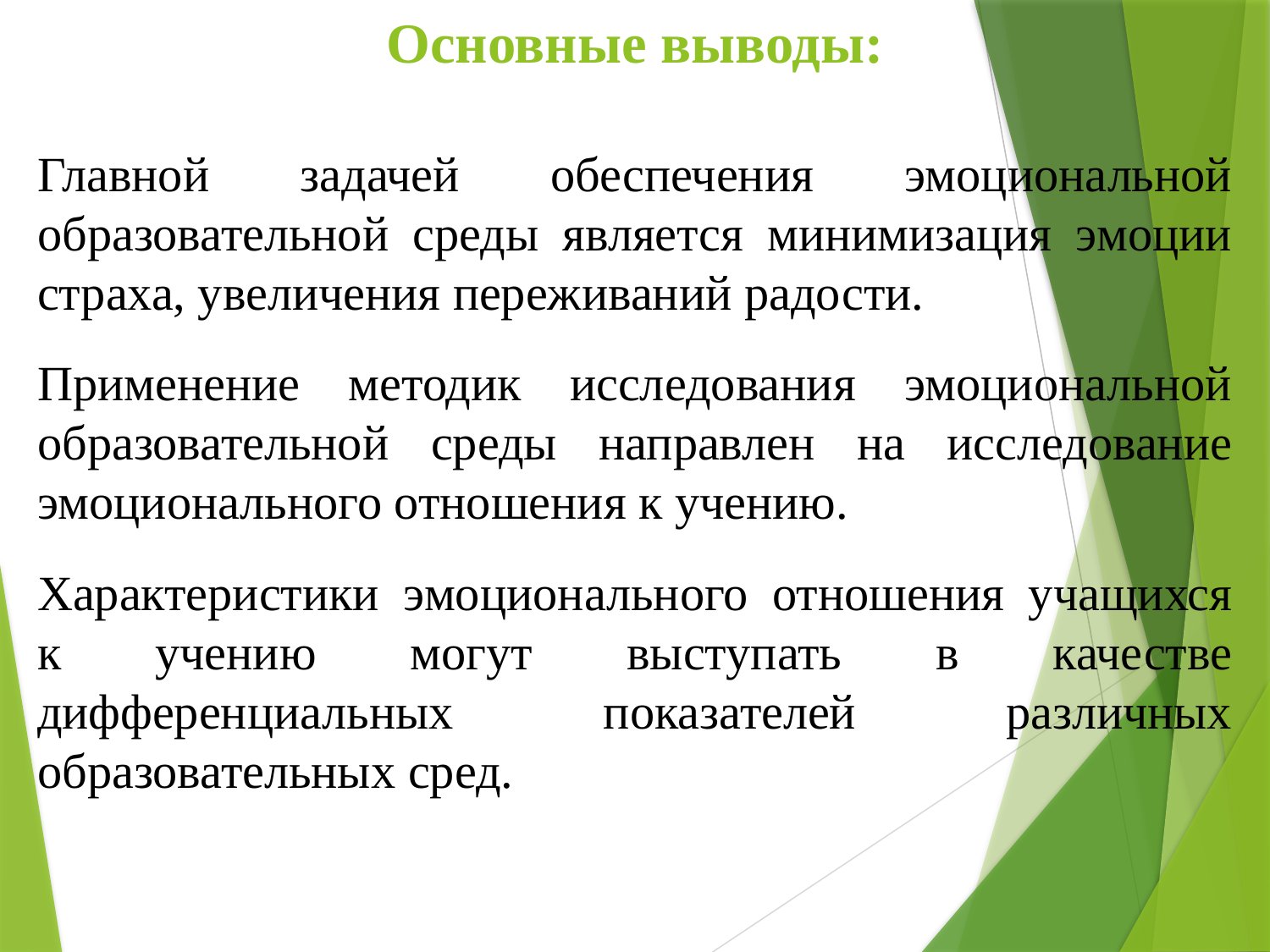

# Основные выводы:
Главной задачей обеспечения эмоциональной образовательной среды является минимизация эмоции страха, увеличения переживаний радости.
Применение методик исследования эмоциональной образовательной среды направлен на исследование эмоционального отношения к учению.
Характеристики эмоционального отношения учащихся к учению могут выступать в качестве дифференциальных показателей различных образовательных сред.